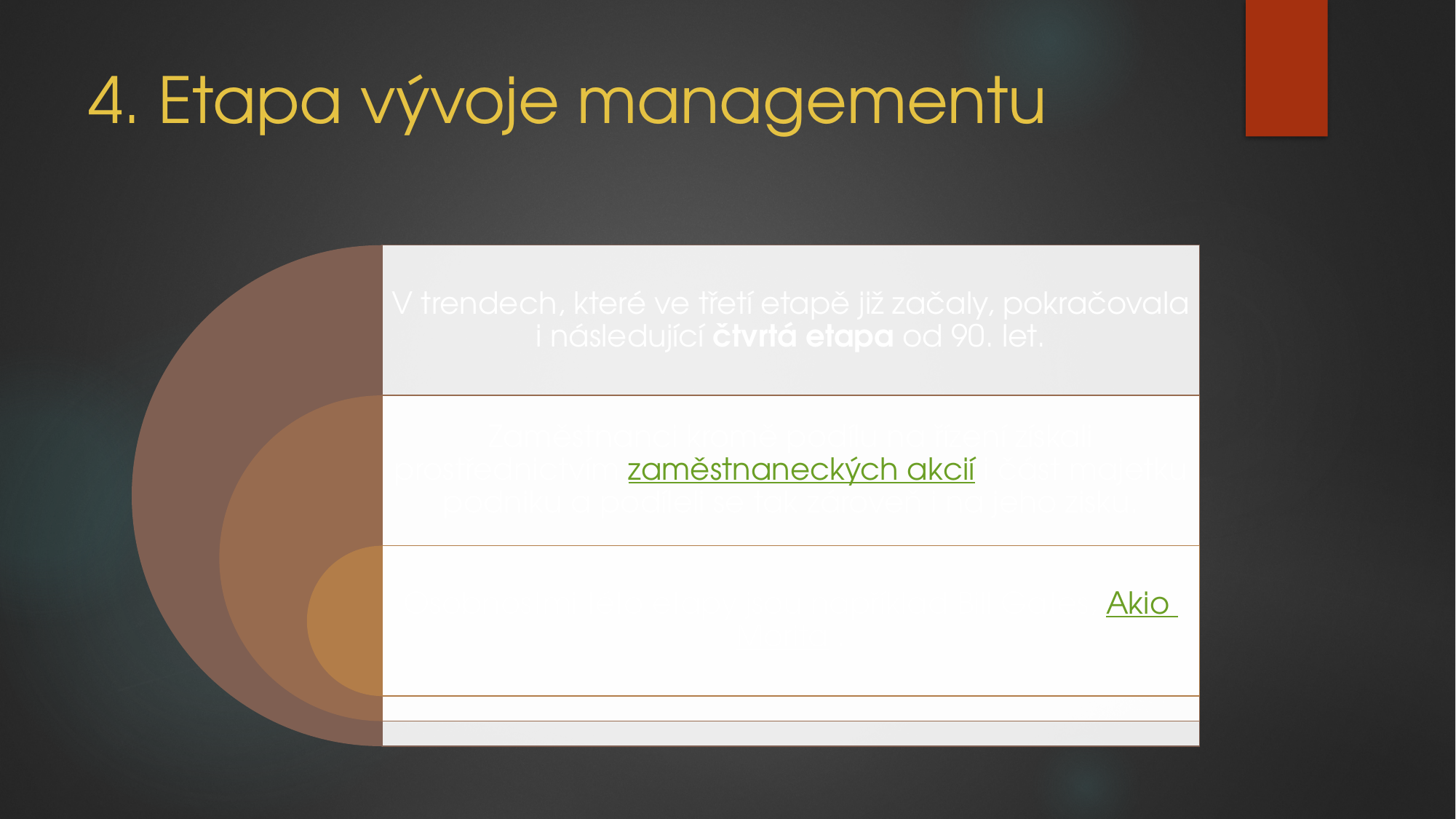

# 4. Etapa vývoje managementu
V trendech, které ve třetí etapě již začaly, pokračovala i následující čtvrtá etapa od 90. let.
Zaměstnanci kromě podílu na řízení získali prostřednictvím zaměstnaneckých akcií i část majetku podniku a podíleli se tak zároveň i na jeho zisku.
Osobnostmi této etapy jsou například Bill Gates, Akio Morita .